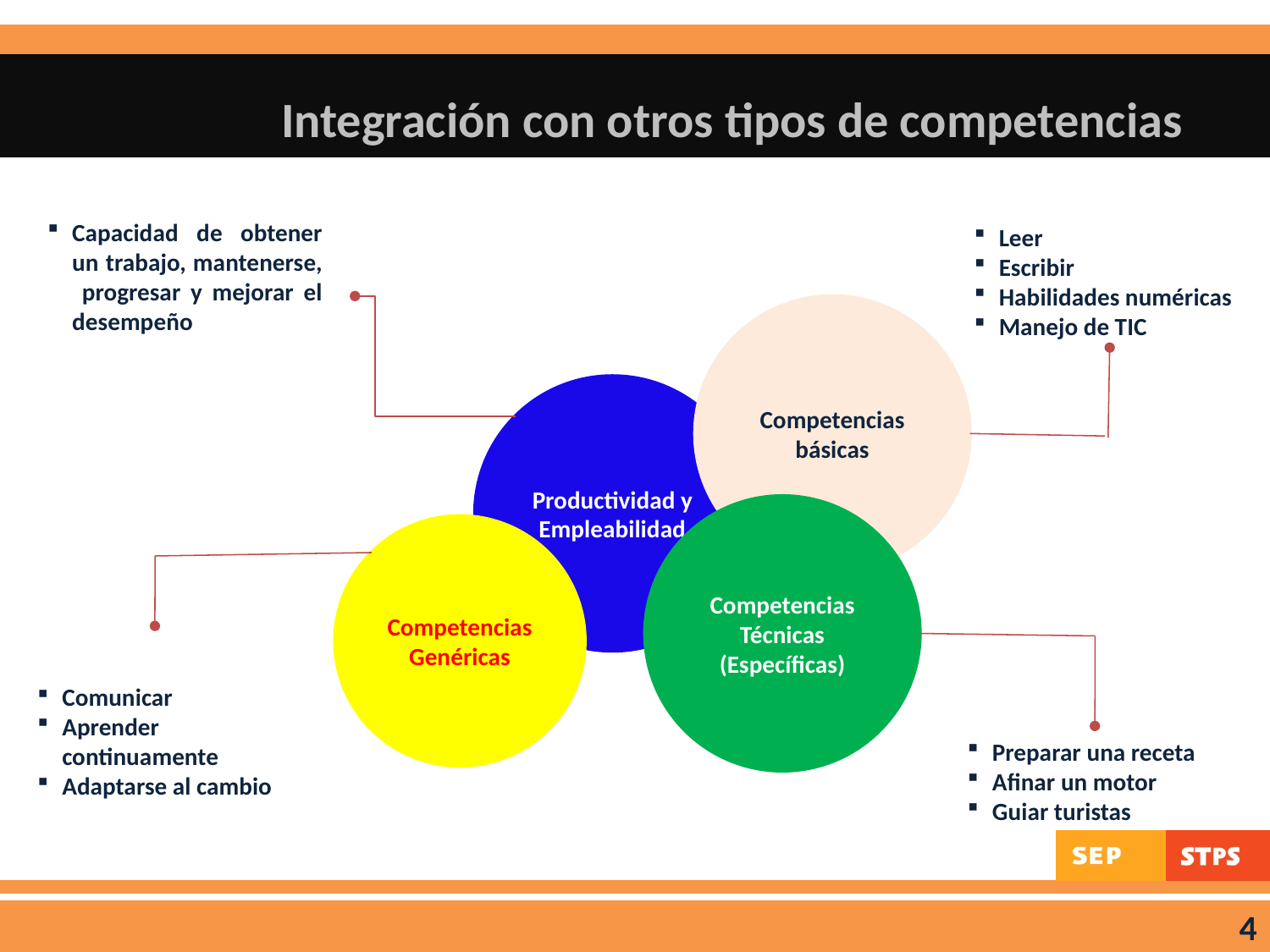

# Integración con otros tipos de competencias
Capacidad de obtener un trabajo, mantenerse,  progresar y mejorar el desempeño
Leer
Escribir
Habilidades numéricas
Manejo de TIC
Competencias básicas
Productividad y Empleabilidad
Competencias Técnicas
(Específicas)
Competencias Genéricas
Comunicar
Aprender continuamente
Adaptarse al cambio
Preparar una receta
Afinar un motor
Guiar turistas
4